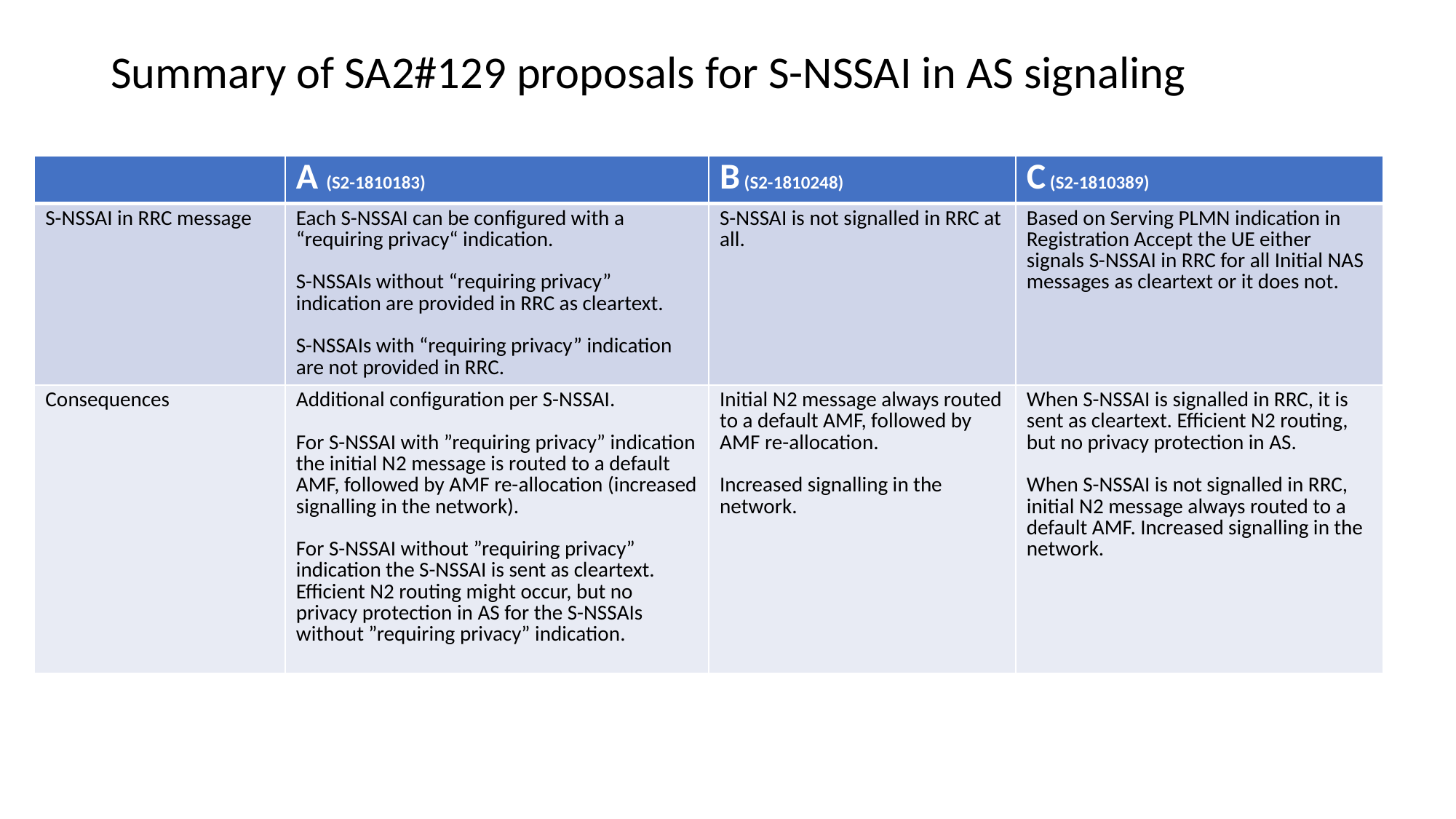

Summary of SA2#129 proposals for S-NSSAI in AS signaling
|  | A (S2-1810183) | B (S2-1810248) | C (S2-1810389) |
| --- | --- | --- | --- |
| S-NSSAI in RRC message | Each S-NSSAI can be configured with a “requiring privacy“ indication. S-NSSAIs without “requiring privacy” indication are provided in RRC as cleartext. S-NSSAIs with “requiring privacy” indication are not provided in RRC. | S-NSSAI is not signalled in RRC at all. | Based on Serving PLMN indication in Registration Accept the UE either signals S-NSSAI in RRC for all Initial NAS messages as cleartext or it does not. |
| Consequences | Additional configuration per S-NSSAI. For S-NSSAI with ”requiring privacy” indication the initial N2 message is routed to a default AMF, followed by AMF re-allocation (increased signalling in the network). For S-NSSAI without ”requiring privacy” indication the S-NSSAI is sent as cleartext. Efficient N2 routing might occur, but no privacy protection in AS for the S-NSSAIs without ”requiring privacy” indication. | Initial N2 message always routed to a default AMF, followed by AMF re-allocation. Increased signalling in the network. | When S-NSSAI is signalled in RRC, it is sent as cleartext. Efficient N2 routing, but no privacy protection in AS. When S-NSSAI is not signalled in RRC, initial N2 message always routed to a default AMF. Increased signalling in the network. |